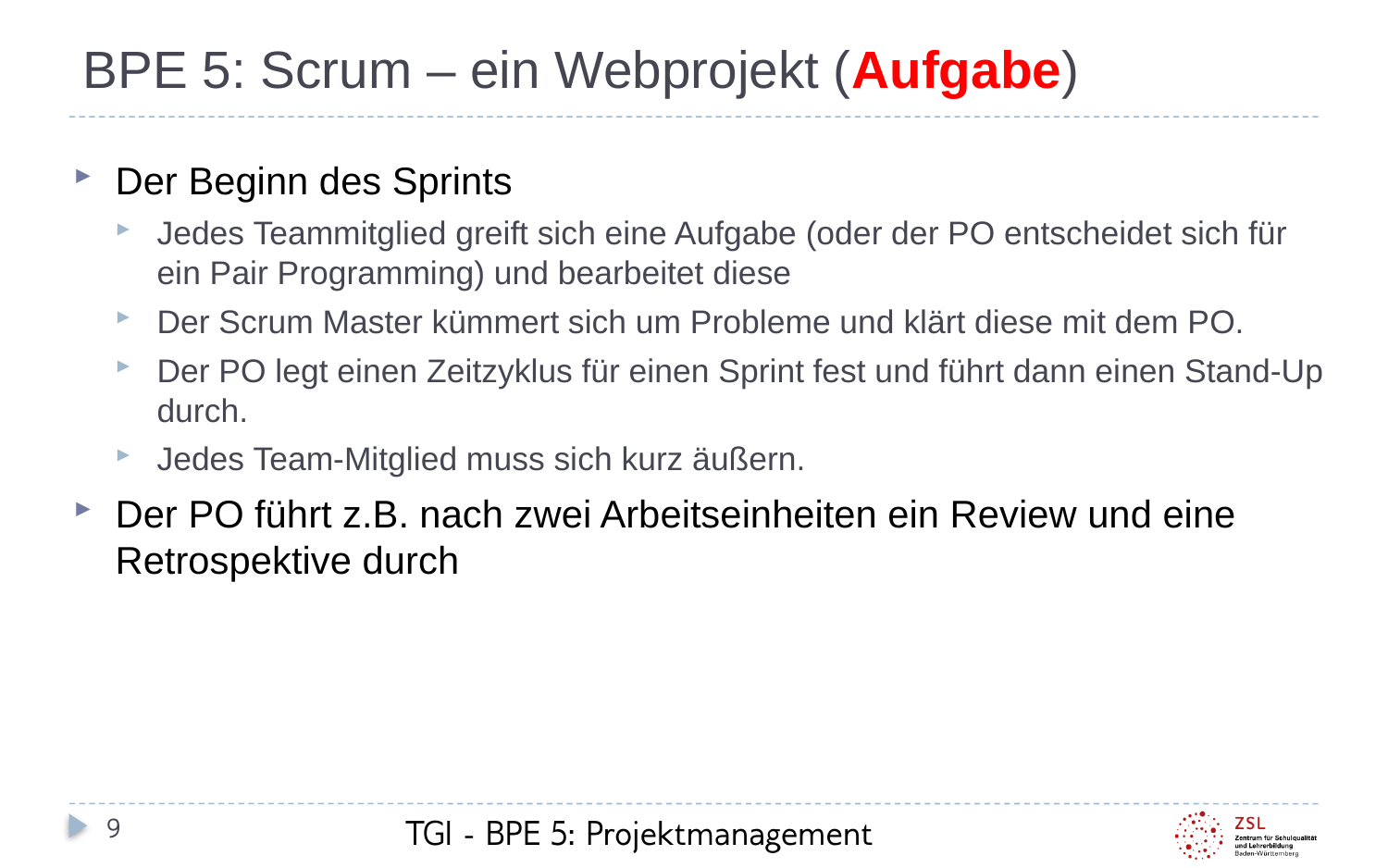

# BPE 5: Scrum – ein Webprojekt (Aufgabe)
Der Beginn des Sprints
Jedes Teammitglied greift sich eine Aufgabe (oder der PO entscheidet sich für ein Pair Programming) und bearbeitet diese
Der Scrum Master kümmert sich um Probleme und klärt diese mit dem PO.
Der PO legt einen Zeitzyklus für einen Sprint fest und führt dann einen Stand-Up durch.
Jedes Team-Mitglied muss sich kurz äußern.
Der PO führt z.B. nach zwei Arbeitseinheiten ein Review und eine Retrospektive durch

TGI - BPE 5: Projektmanagement
9